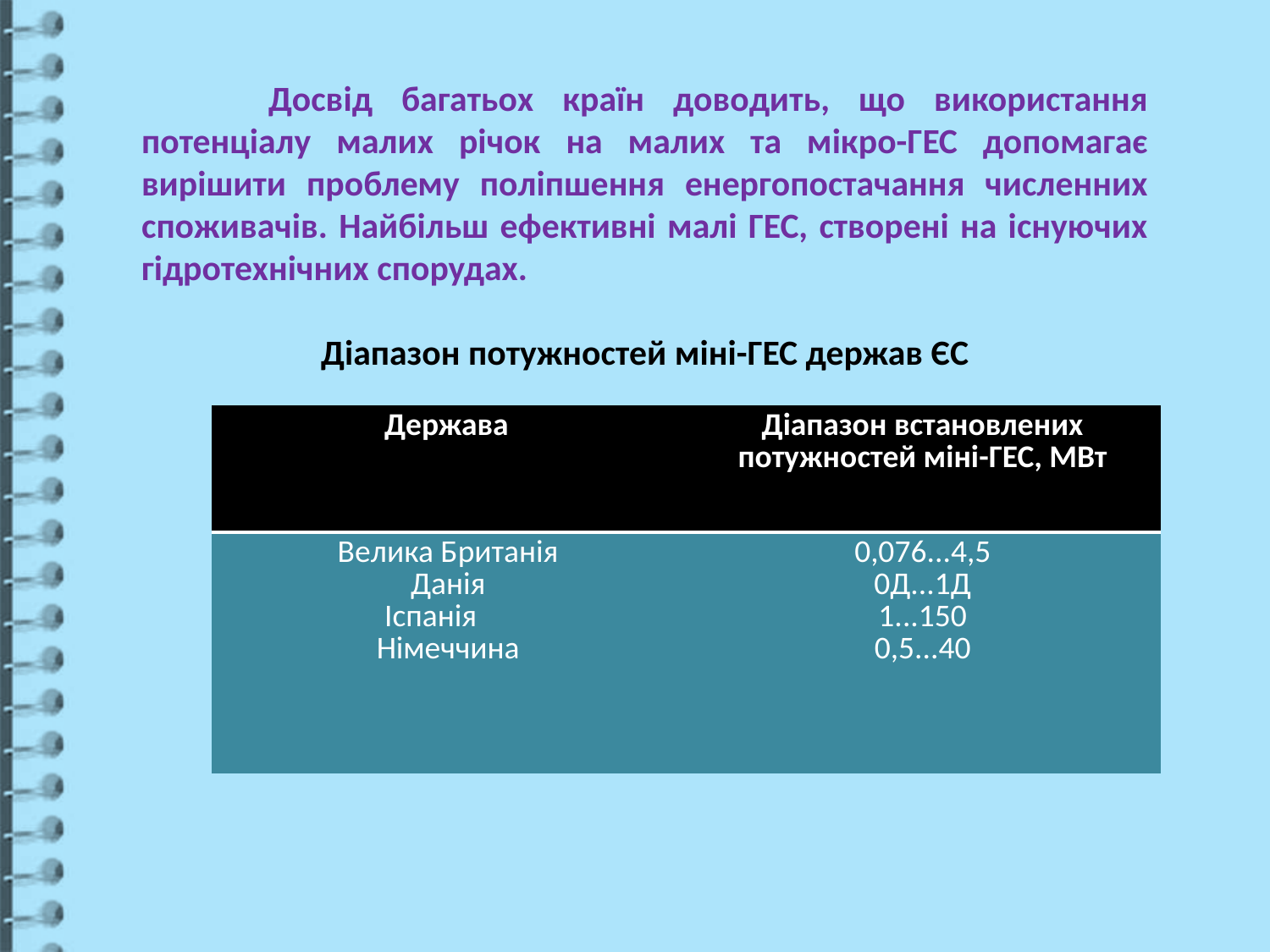

Досвід багатьох країн доводить, що використання потенціалу малих річок на малих та мікро-ГЕС допомагає вирішити проблему поліпшення енергопостачання численних споживачів. Найбільш ефективні малі ГЕС, створені на існуючих гідротехнічних спорудах.

Діапазон потужностей міні-ГЕС держав ЄС
| Держава | Діапазон встановлених потужностей міні-ГЕС, МВт |
| --- | --- |
| Вeлика Британія Данія Іспанія Німеччина | 0,076...4,5 0Д...1Д 1...150 0,5...40 |